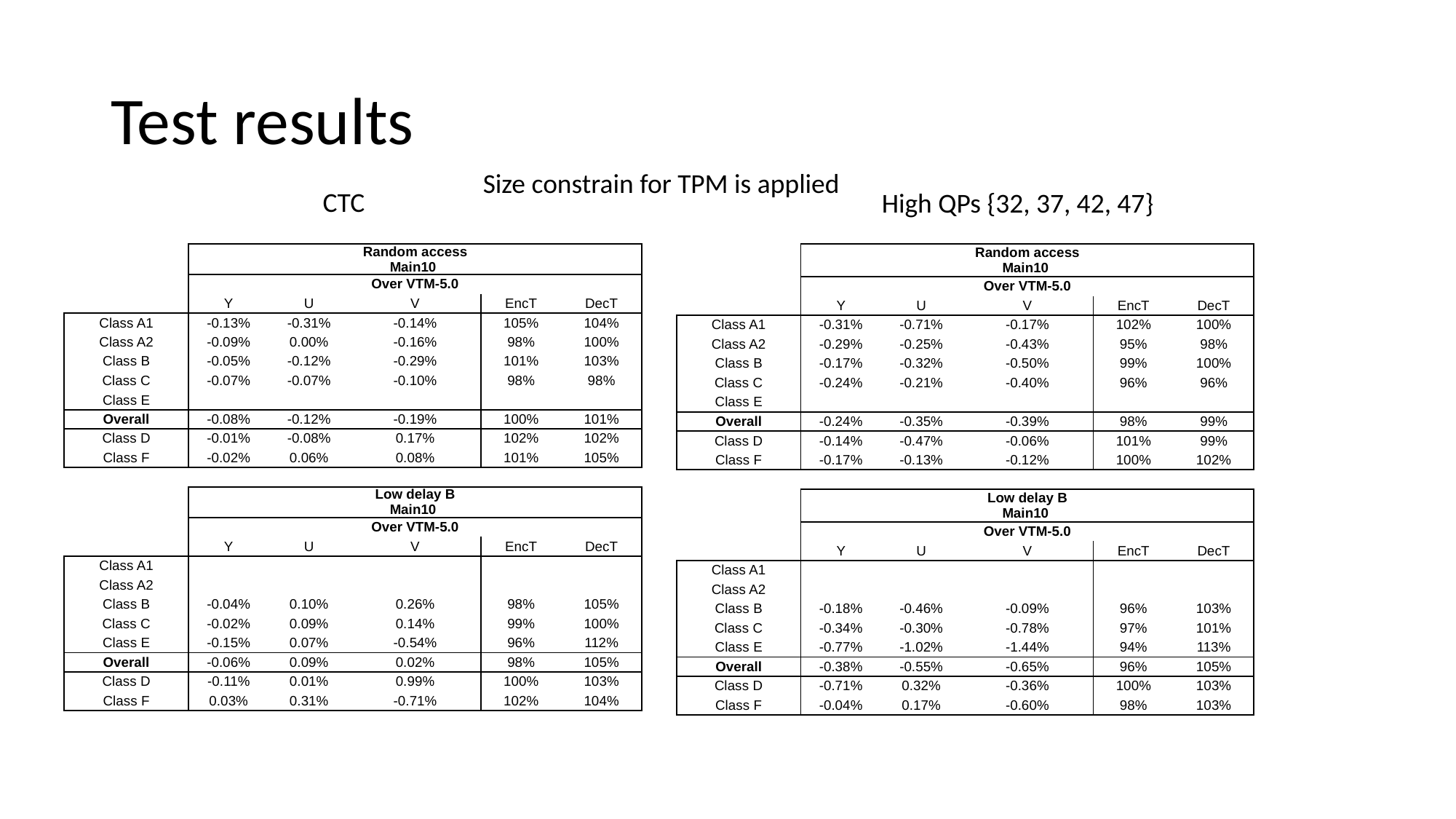

# Test results
Size constrain for TPM is applied
CTC
High QPs {32, 37, 42, 47}
|  |  |  | Random access Main10 |  |  |
| --- | --- | --- | --- | --- | --- |
|  |  |  | Over VTM-5.0 |  |  |
|  | Y | U | V | EncT | DecT |
| Class A1 | -0.31% | -0.71% | -0.17% | 102% | 100% |
| Class A2 | -0.29% | -0.25% | -0.43% | 95% | 98% |
| Class B | -0.17% | -0.32% | -0.50% | 99% | 100% |
| Class C | -0.24% | -0.21% | -0.40% | 96% | 96% |
| Class E |  |  |  |  |  |
| Overall | -0.24% | -0.35% | -0.39% | 98% | 99% |
| Class D | -0.14% | -0.47% | -0.06% | 101% | 99% |
| Class F | -0.17% | -0.13% | -0.12% | 100% | 102% |
|  |  |  |  |  |  |
|  |  |  | Low delay B Main10 |  |  |
|  |  |  | Over VTM-5.0 |  |  |
|  | Y | U | V | EncT | DecT |
| Class A1 |  |  |  |  |  |
| Class A2 |  |  |  |  |  |
| Class B | -0.18% | -0.46% | -0.09% | 96% | 103% |
| Class C | -0.34% | -0.30% | -0.78% | 97% | 101% |
| Class E | -0.77% | -1.02% | -1.44% | 94% | 113% |
| Overall | -0.38% | -0.55% | -0.65% | 96% | 105% |
| Class D | -0.71% | 0.32% | -0.36% | 100% | 103% |
| Class F | -0.04% | 0.17% | -0.60% | 98% | 103% |
|  |  |  | Random access Main10 |  |  |
| --- | --- | --- | --- | --- | --- |
|  |  |  | Over VTM-5.0 |  |  |
|  | Y | U | V | EncT | DecT |
| Class A1 | -0.13% | -0.31% | -0.14% | 105% | 104% |
| Class A2 | -0.09% | 0.00% | -0.16% | 98% | 100% |
| Class B | -0.05% | -0.12% | -0.29% | 101% | 103% |
| Class C | -0.07% | -0.07% | -0.10% | 98% | 98% |
| Class E |  |  |  |  |  |
| Overall | -0.08% | -0.12% | -0.19% | 100% | 101% |
| Class D | -0.01% | -0.08% | 0.17% | 102% | 102% |
| Class F | -0.02% | 0.06% | 0.08% | 101% | 105% |
|  |  |  |  |  |  |
|  |  |  | Low delay B Main10 |  |  |
|  |  |  | Over VTM-5.0 |  |  |
|  | Y | U | V | EncT | DecT |
| Class A1 |  |  |  |  |  |
| Class A2 |  |  |  |  |  |
| Class B | -0.04% | 0.10% | 0.26% | 98% | 105% |
| Class C | -0.02% | 0.09% | 0.14% | 99% | 100% |
| Class E | -0.15% | 0.07% | -0.54% | 96% | 112% |
| Overall | -0.06% | 0.09% | 0.02% | 98% | 105% |
| Class D | -0.11% | 0.01% | 0.99% | 100% | 103% |
| Class F | 0.03% | 0.31% | -0.71% | 102% | 104% |